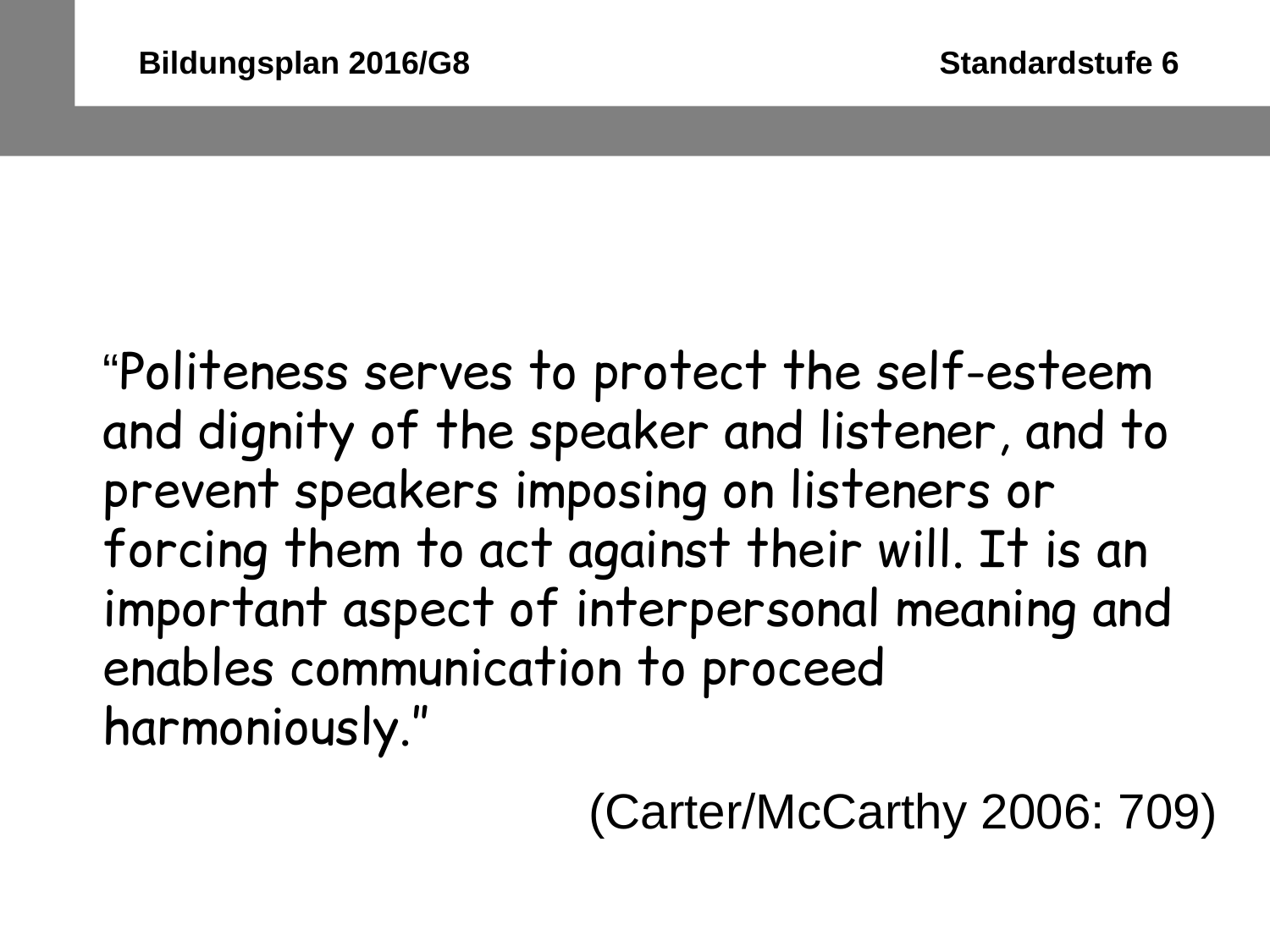

Bildungsplan 2016/G8                                                     Standardstufe 6

“Politeness serves to protect the self-esteem and dignity of the speaker and listener, and to prevent speakers imposing on listeners or forcing them to act against their will. It is an important aspect of interpersonal meaning and enables communication to proceed harmoniously.”
(Carter/McCarthy 2006: 709)